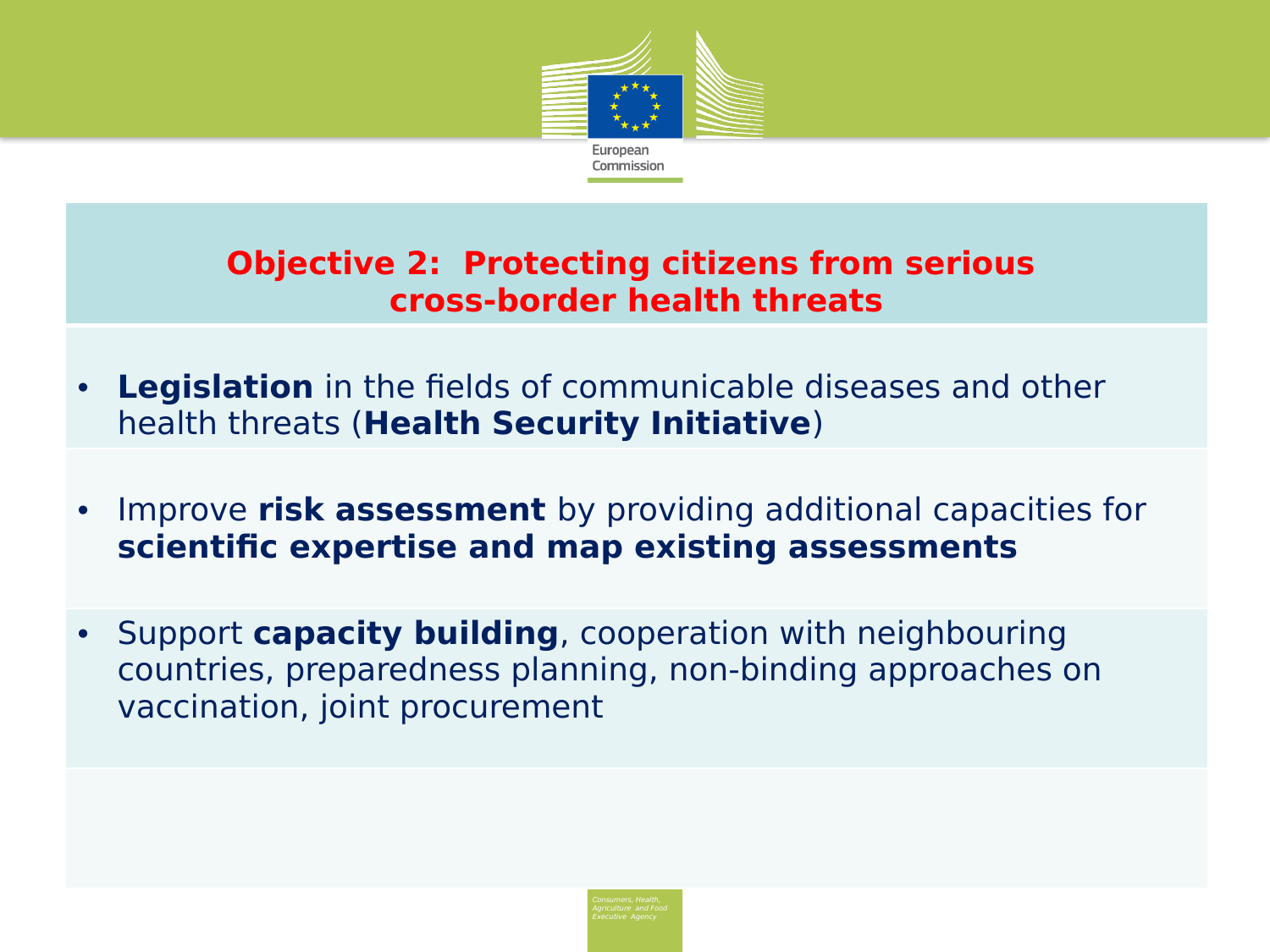

| Objective 2: Protecting citizens from serious cross-border health threats |
| --- |
| Legislation in the fields of communicable diseases and other health threats (Health Security Initiative) |
| Improve risk assessment by providing additional capacities for scientific expertise and map existing assessments |
| Support capacity building, cooperation with neighbouring countries, preparedness planning, non-binding approaches on vaccination, joint procurement |
|  |